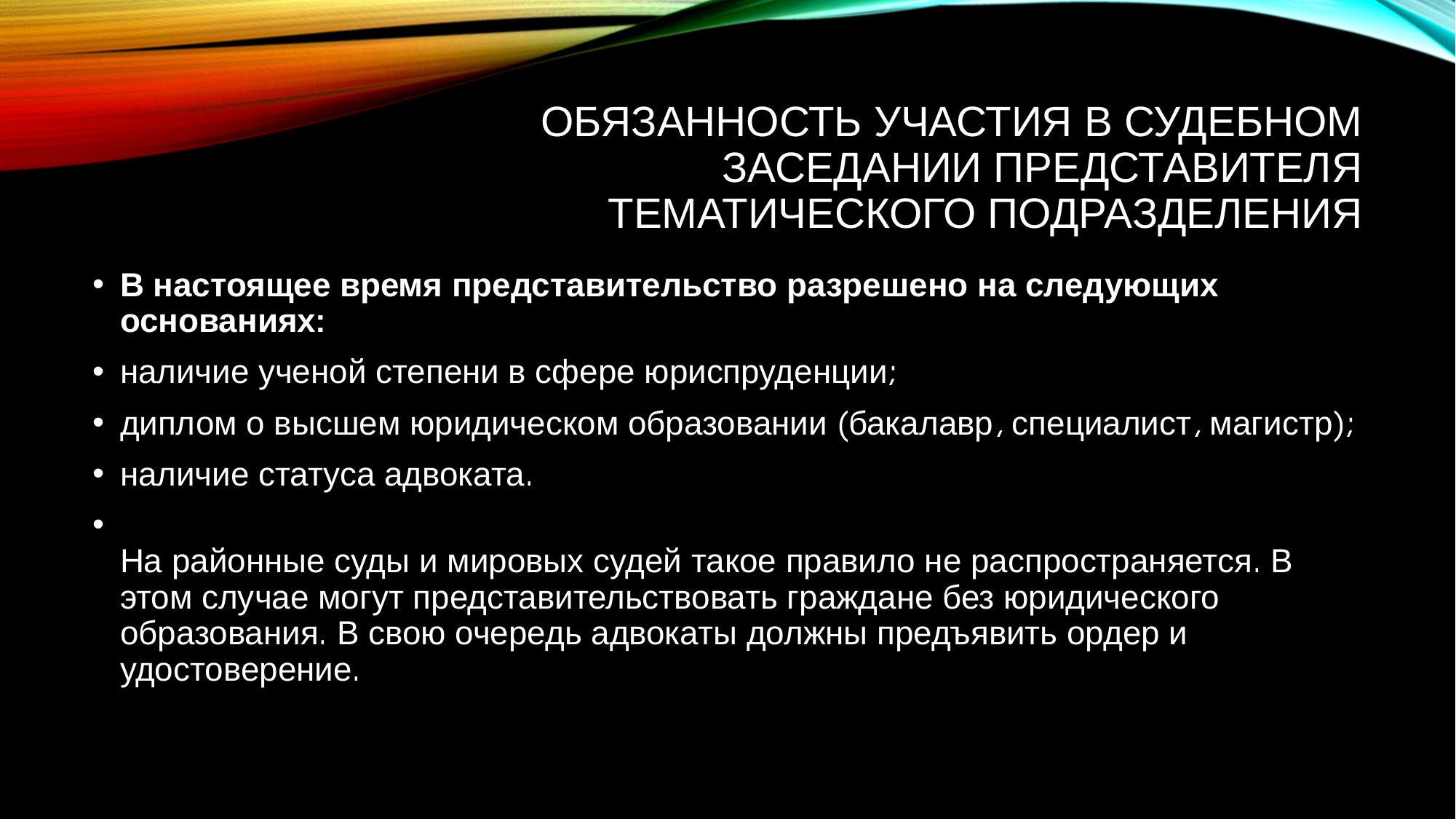

# Обязанность участия в судебном заседании представителя тематического подразделения
В настоящее время представительство разрешено на следующих основаниях:
наличие ученой степени в сфере юриспруденции;
диплом о высшем юридическом образовании (бакалавр, специалист, магистр);
наличие статуса адвоката.
На районные суды и мировых судей такое правило не распространяется. В этом случае могут представительствовать граждане без юридического образования. В свою очередь адвокаты должны предъявить ордер и удостоверение.